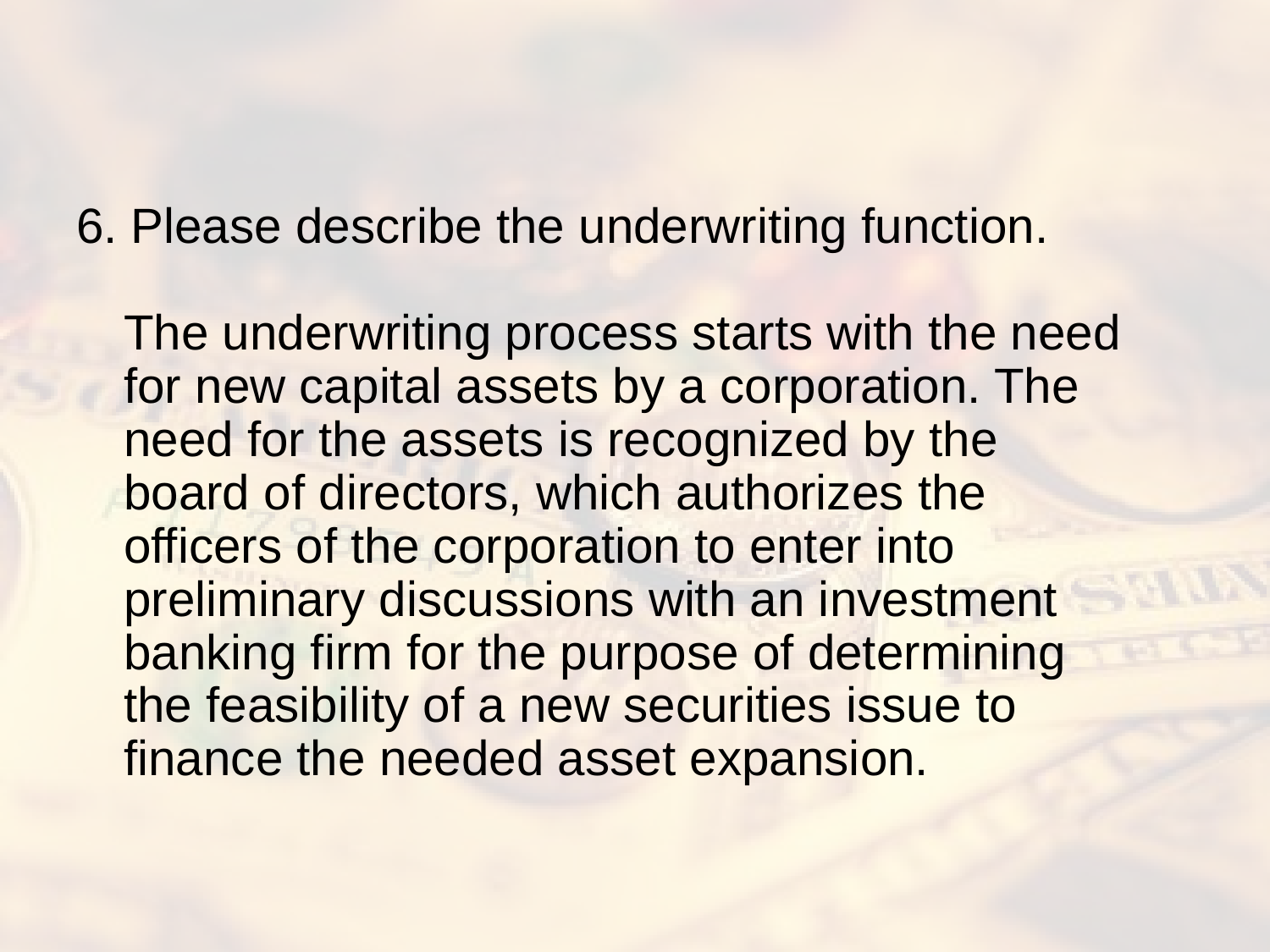

#
6. Please describe the underwriting function.
The underwriting process starts with the need for new capital assets by a corporation. The need for the assets is recognized by the board of directors, which authorizes the officers of the corporation to enter into preliminary discussions with an investment banking firm for the purpose of determining the feasibility of a new securities issue to finance the needed asset expansion.